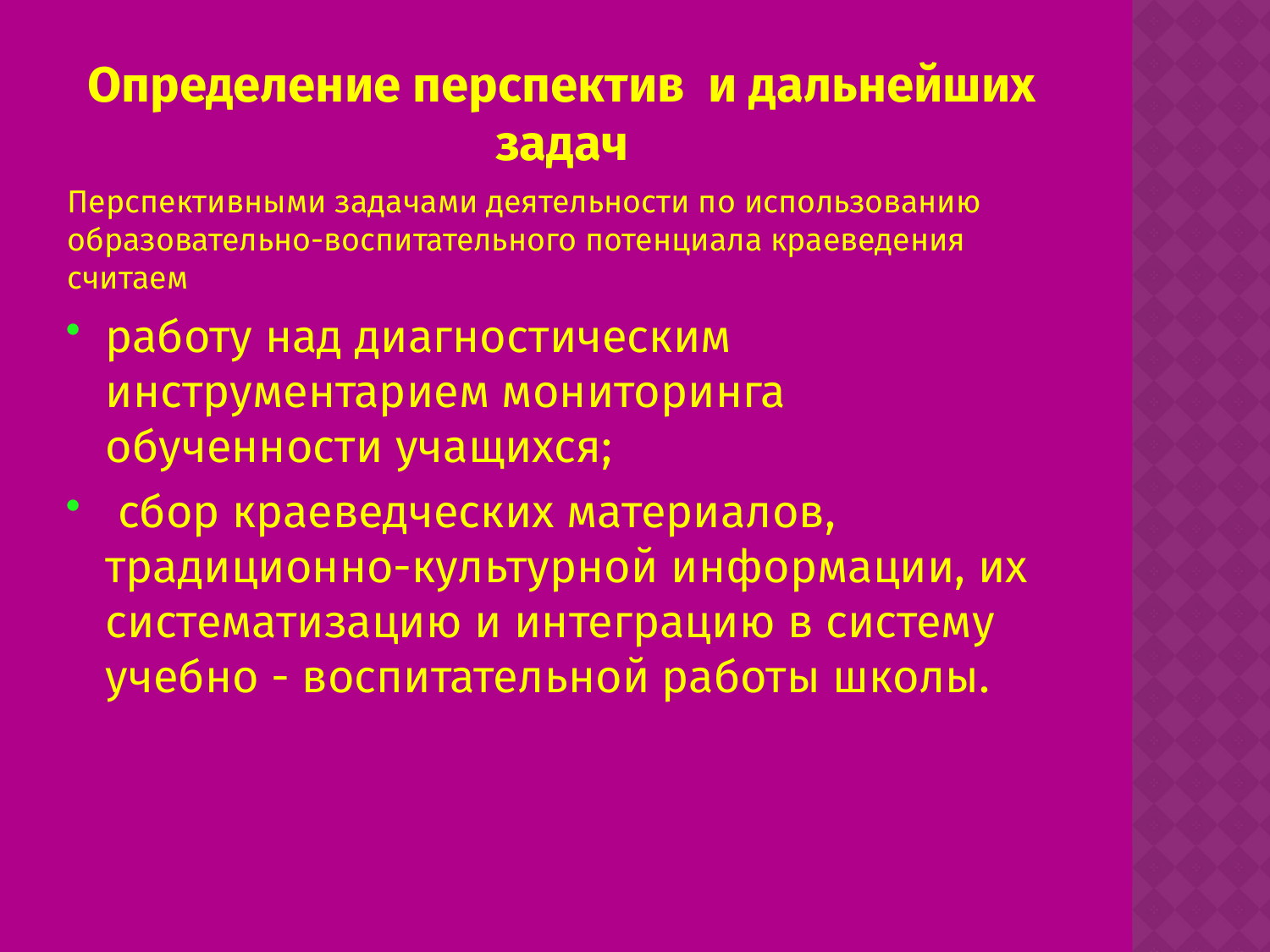

Определение перспектив  и дальнейших задач
Перспективными задачами деятельности по использованию образовательно-воспитательного потенциала краеведения считаем
работу над диагностическим инструментарием мониторинга обученности учащихся;
 сбор краеведческих материалов, традиционно-культурной информации, их систематизацию и интеграцию в систему учебно - воспитательной работы школы.